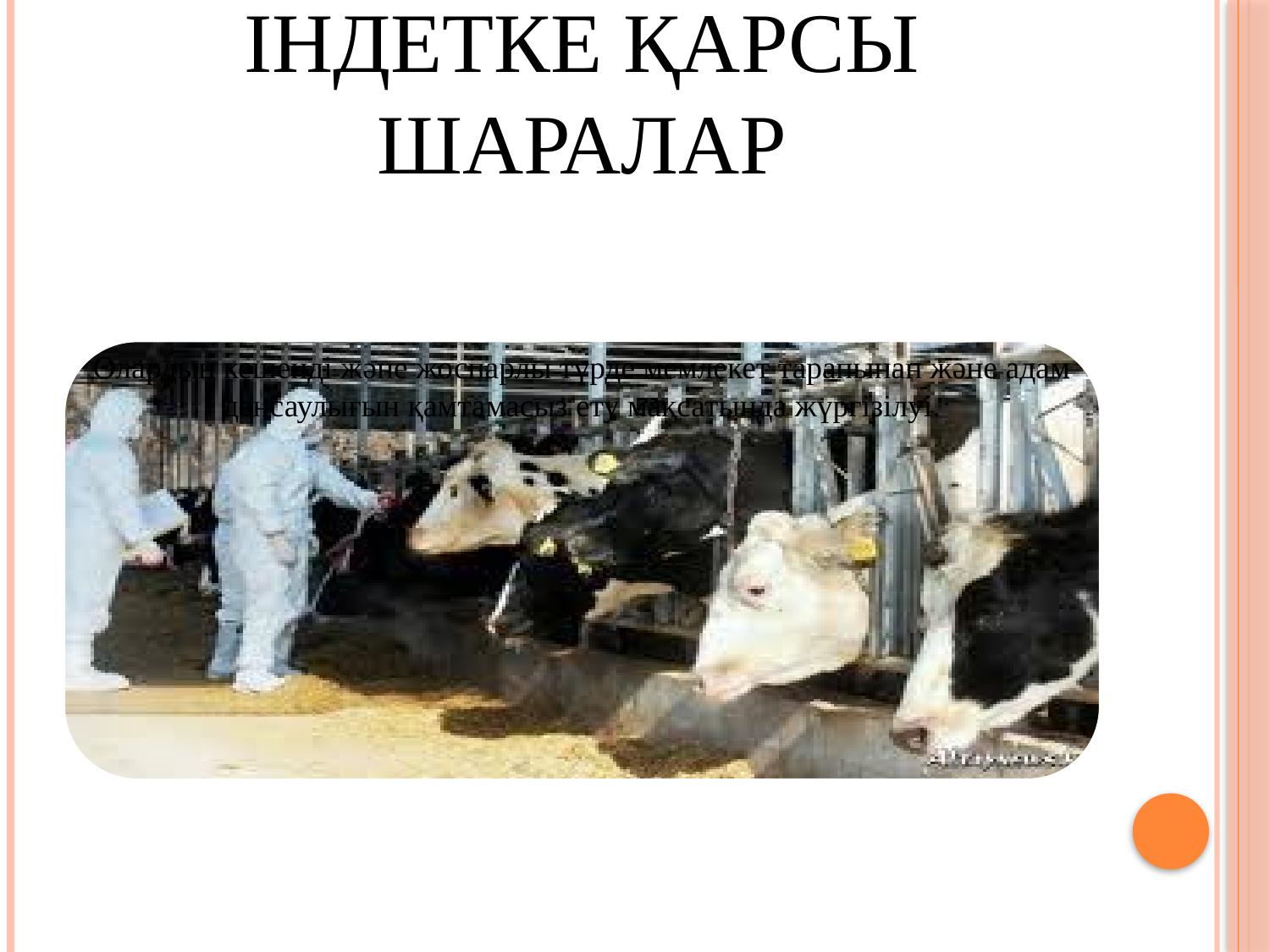

# Індетке қарсы шаралар
Олардың кешенді және жоспарлы түрде мемлекет тарапынан және адам денсаулығын қамтамасыз ету мақсатында жүргізілуі.